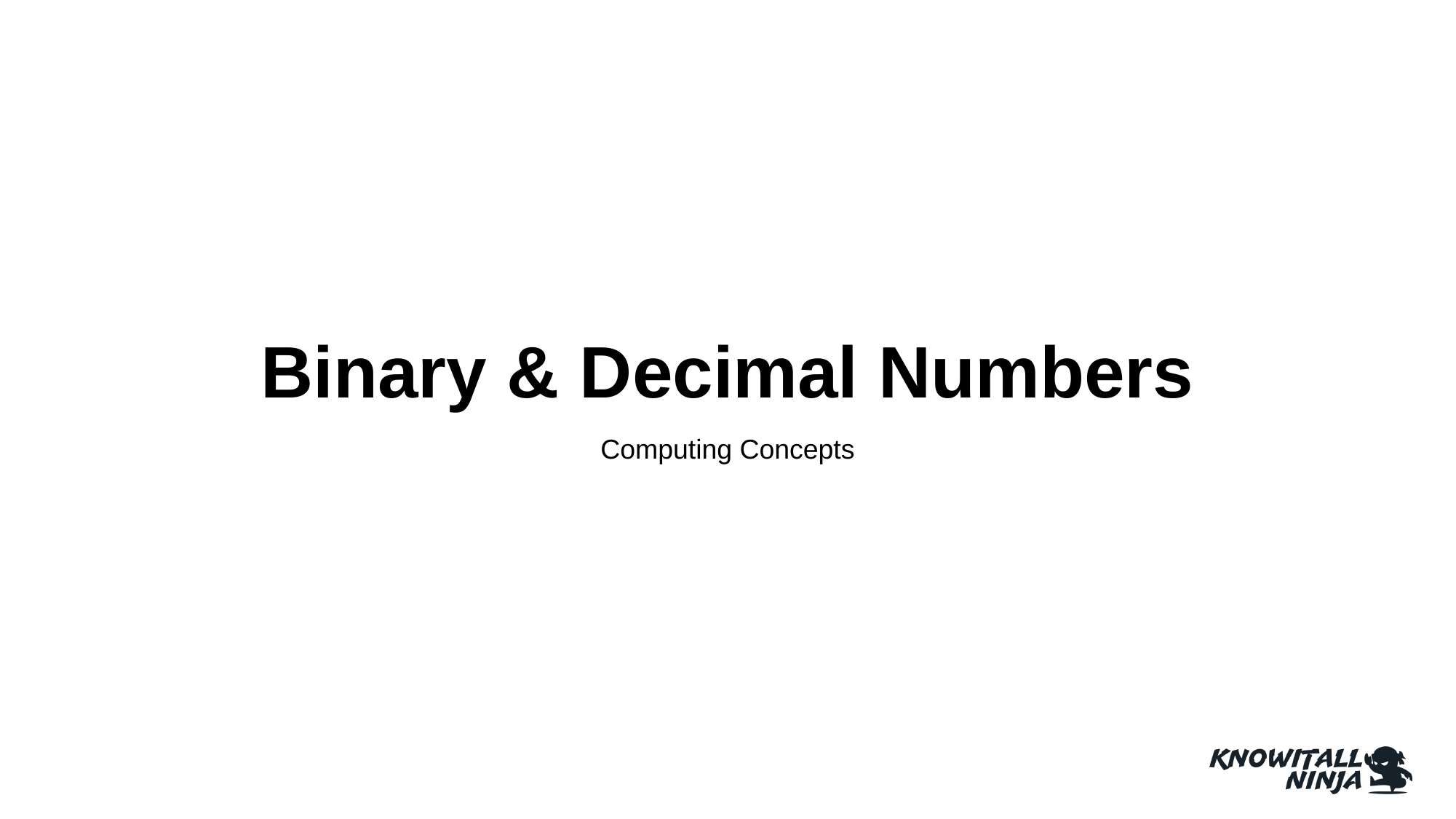

# Binary & Decimal Numbers
Computing Concepts